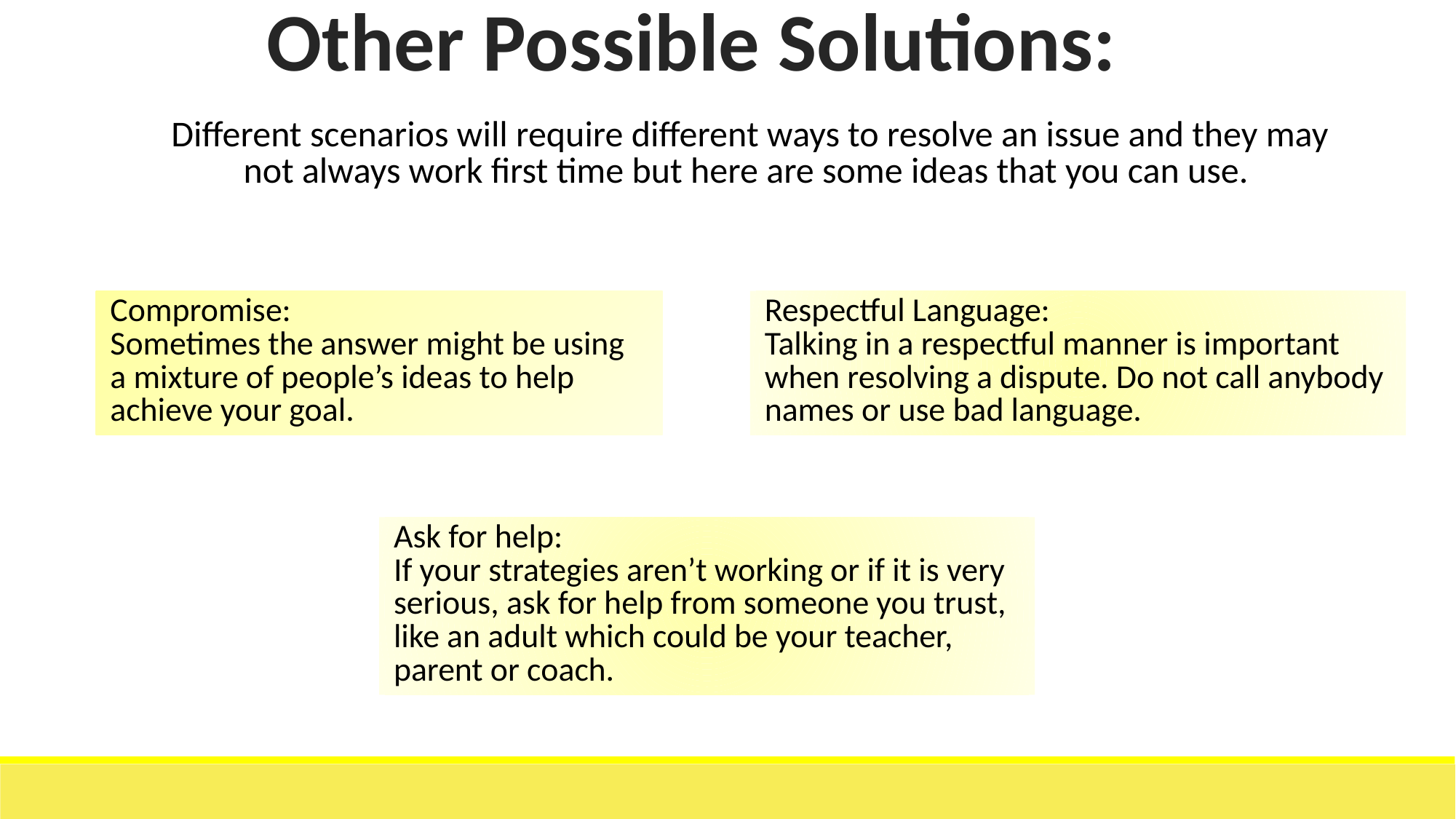

| Other Possible Solutions: |
| --- |
| Different scenarios will require different ways to resolve an issue and they may not always work first time but here are some ideas that you can use. |
| --- |
| Compromise: Sometimes the answer might be using a mixture of people’s ideas to help achieve your goal. |
| --- |
| Respectful Language: Talking in a respectful manner is important when resolving a dispute. Do not call anybody names or use bad language. |
| --- |
| Ask for help: If your strategies aren’t working or if it is very serious, ask for help from someone you trust, like an adult which could be your teacher, parent or coach. |
| --- |